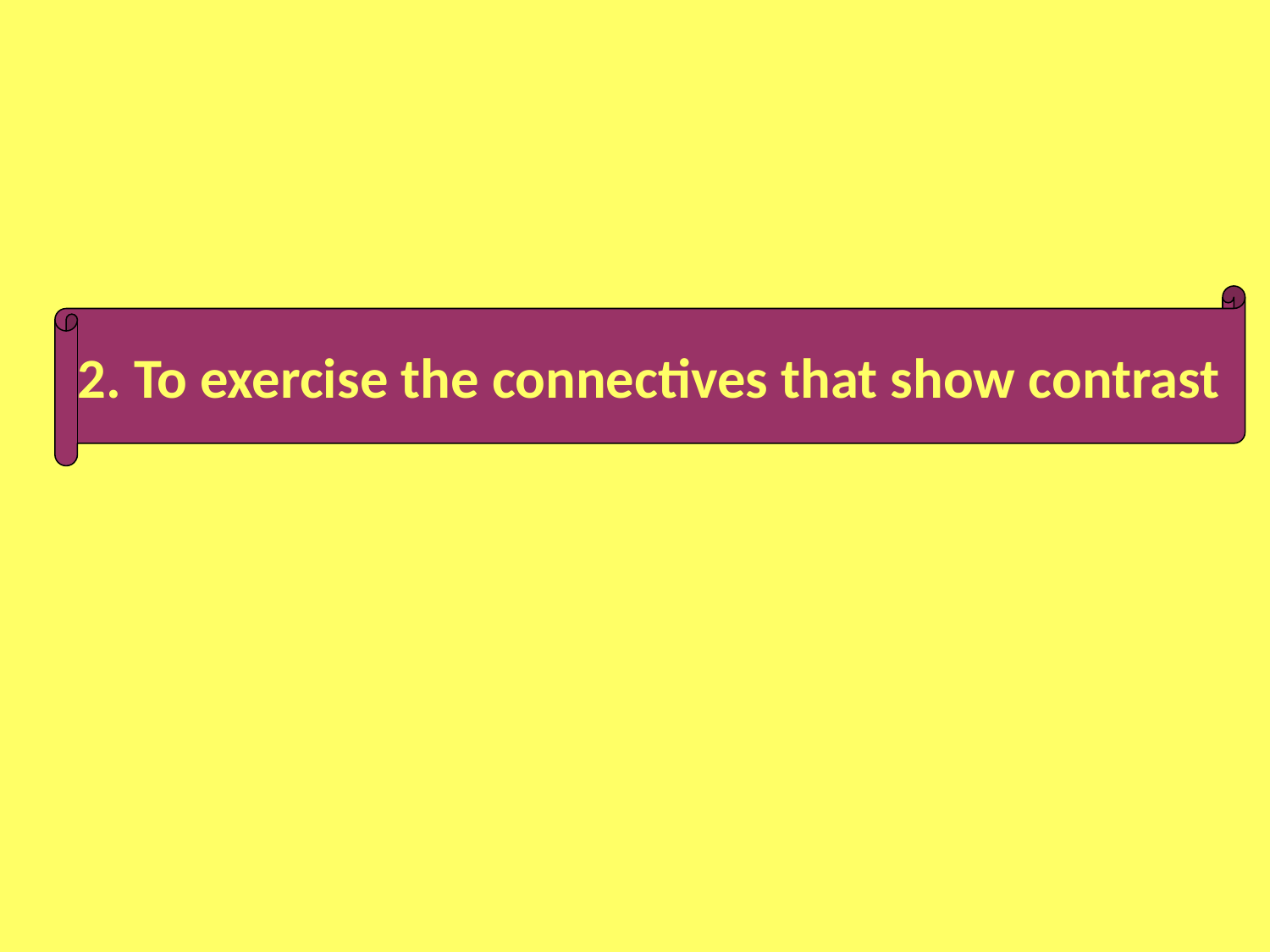

2. To exercise the connectives that show contrast